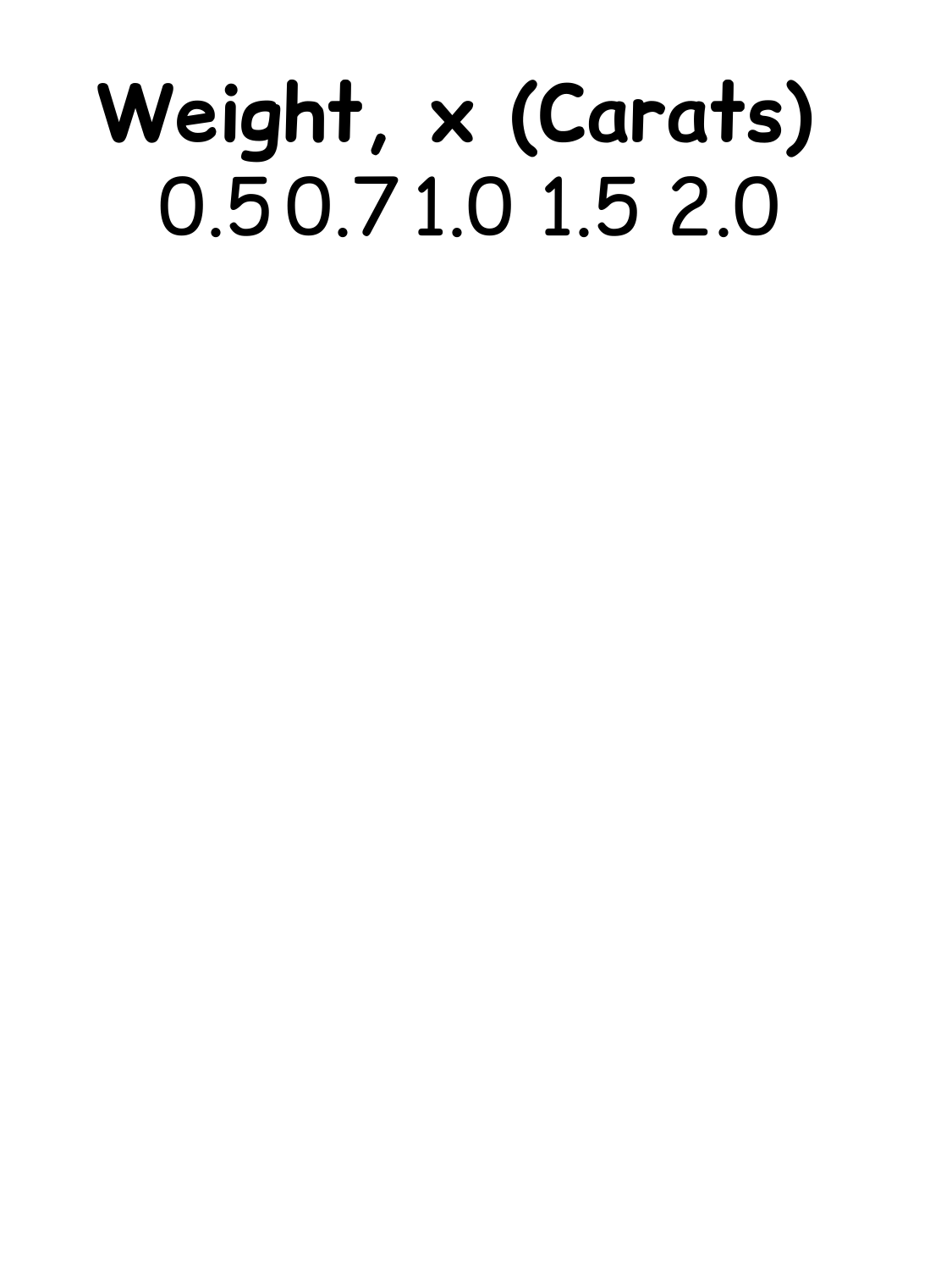

# Weight, x (Carats)	0.5	0.7	1.0	1.5	2.0